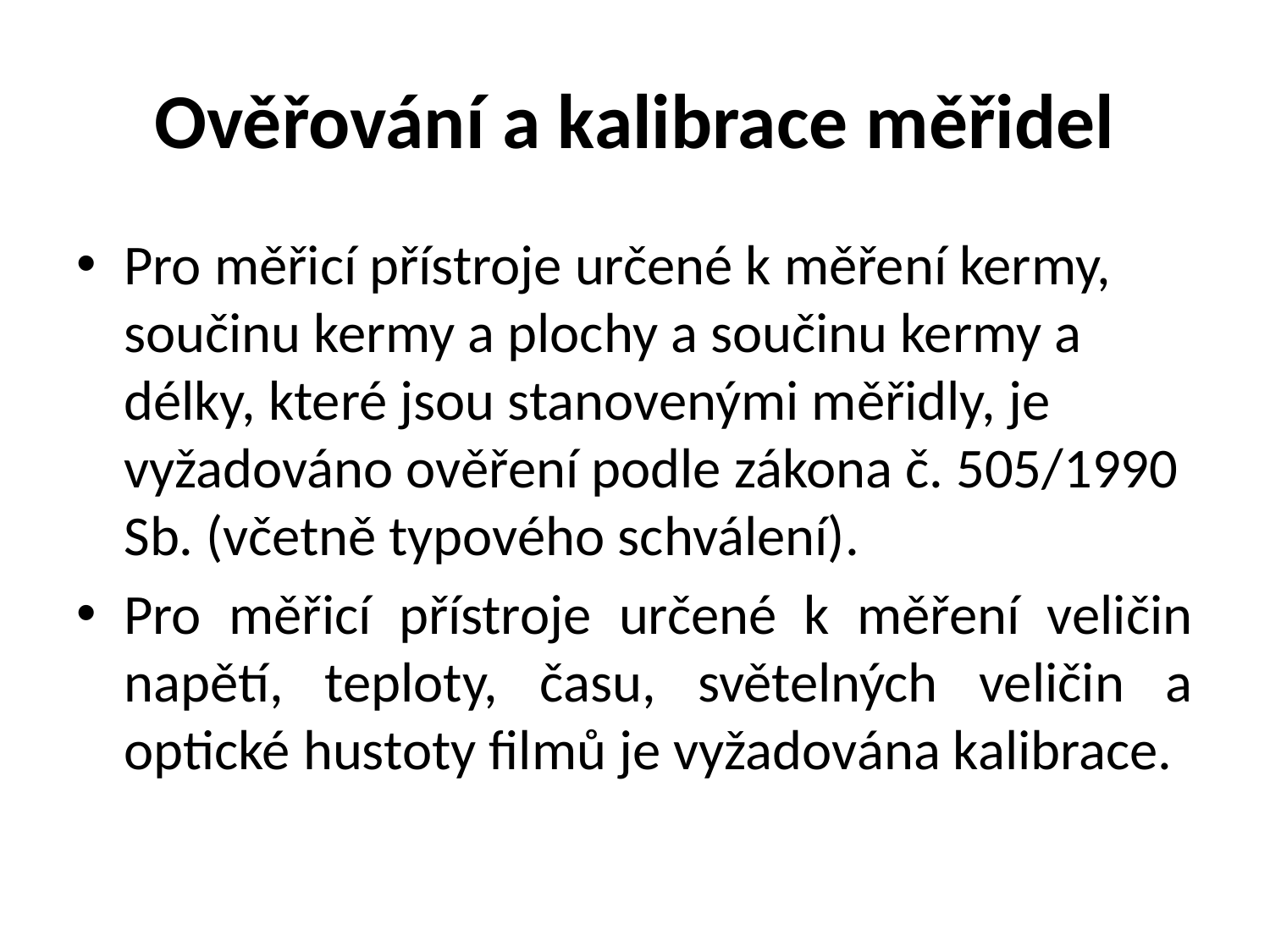

# Ověřování a kalibrace měřidel
Pro měřicí přístroje určené k měření kermy, součinu kermy a plochy a součinu kermy a délky, které jsou stanovenými měřidly, je vyžadováno ověření podle zákona č. 505/1990 Sb. (včetně typového schválení).
Pro měřicí přístroje určené k měření veličin napětí, teploty, času, světelných veličin a optické hustoty filmů je vyžadována kalibrace.